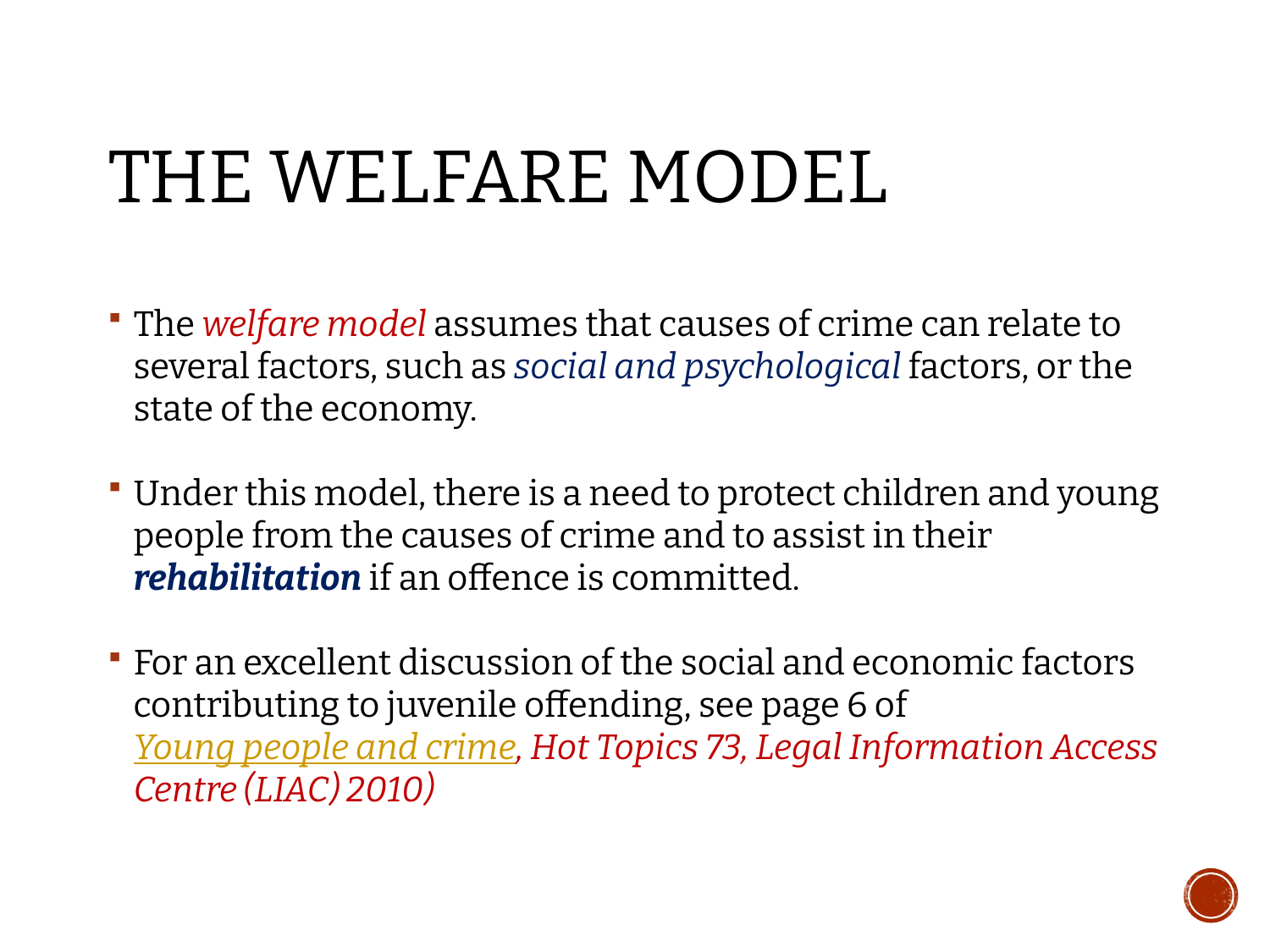

# The welfare model
The welfare model assumes that causes of crime can relate to several factors, such as social and psychological factors, or the state of the economy.

Under this model, there is a need to protect children and young people from the causes of crime and to assist in their rehabilitation if an offence is committed.

For an excellent discussion of the social and economic factors contributing to juvenile offending, see page 6 of Young people and crime, Hot Topics 73, Legal Information Access Centre (LIAC) 2010)